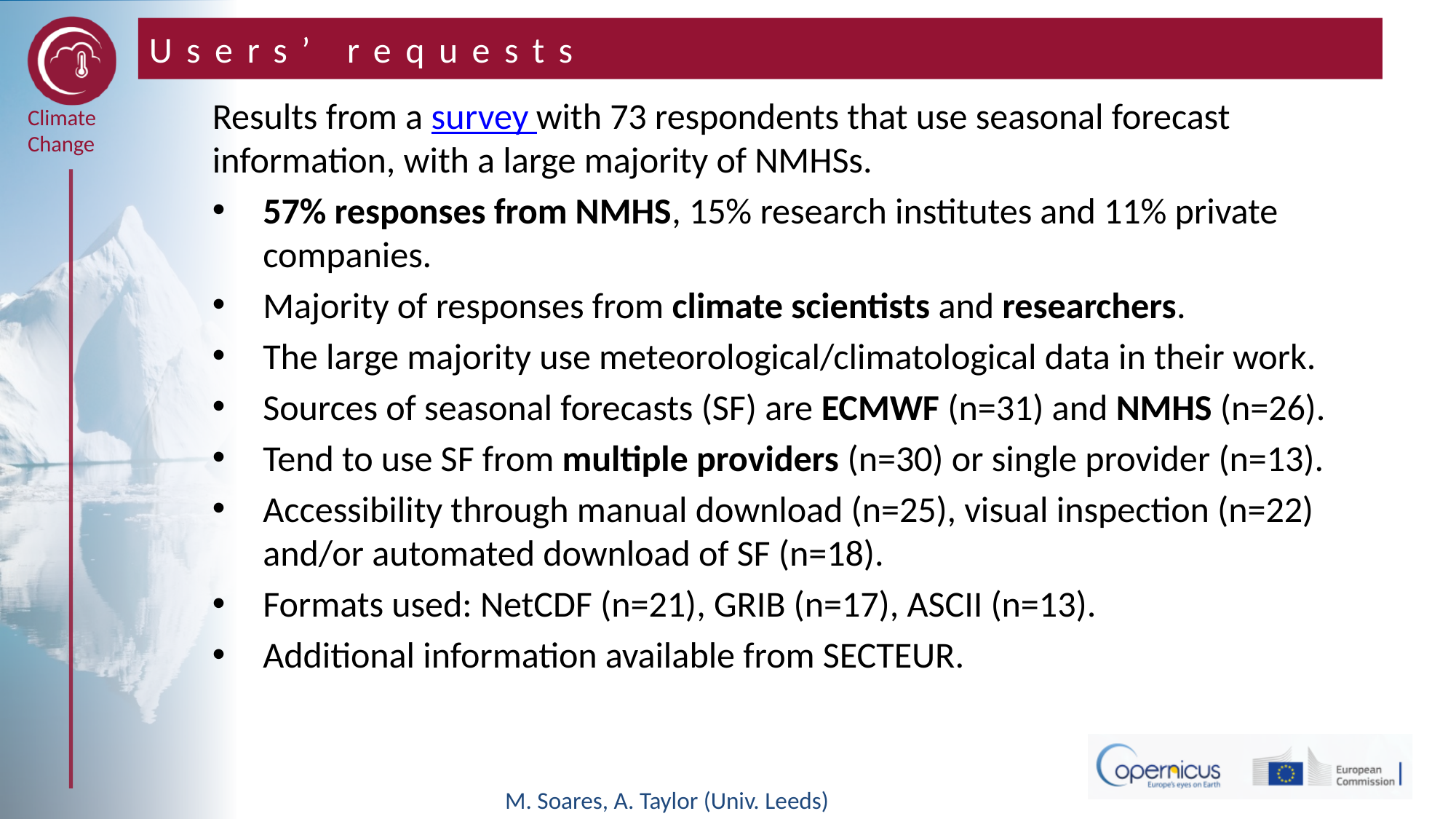

# Users’ requests
Results from a survey with 73 respondents that use seasonal forecast information, with a large majority of NMHSs.
57% responses from NMHS, 15% research institutes and 11% private companies.
Majority of responses from climate scientists and researchers.
The large majority use meteorological/climatological data in their work.
Sources of seasonal forecasts (SF) are ECMWF (n=31) and NMHS (n=26).
Tend to use SF from multiple providers (n=30) or single provider (n=13).
Accessibility through manual download (n=25), visual inspection (n=22) and/or automated download of SF (n=18).
Formats used: NetCDF (n=21), GRIB (n=17), ASCII (n=13).
Additional information available from SECTEUR.
M. Soares, A. Taylor (Univ. Leeds)